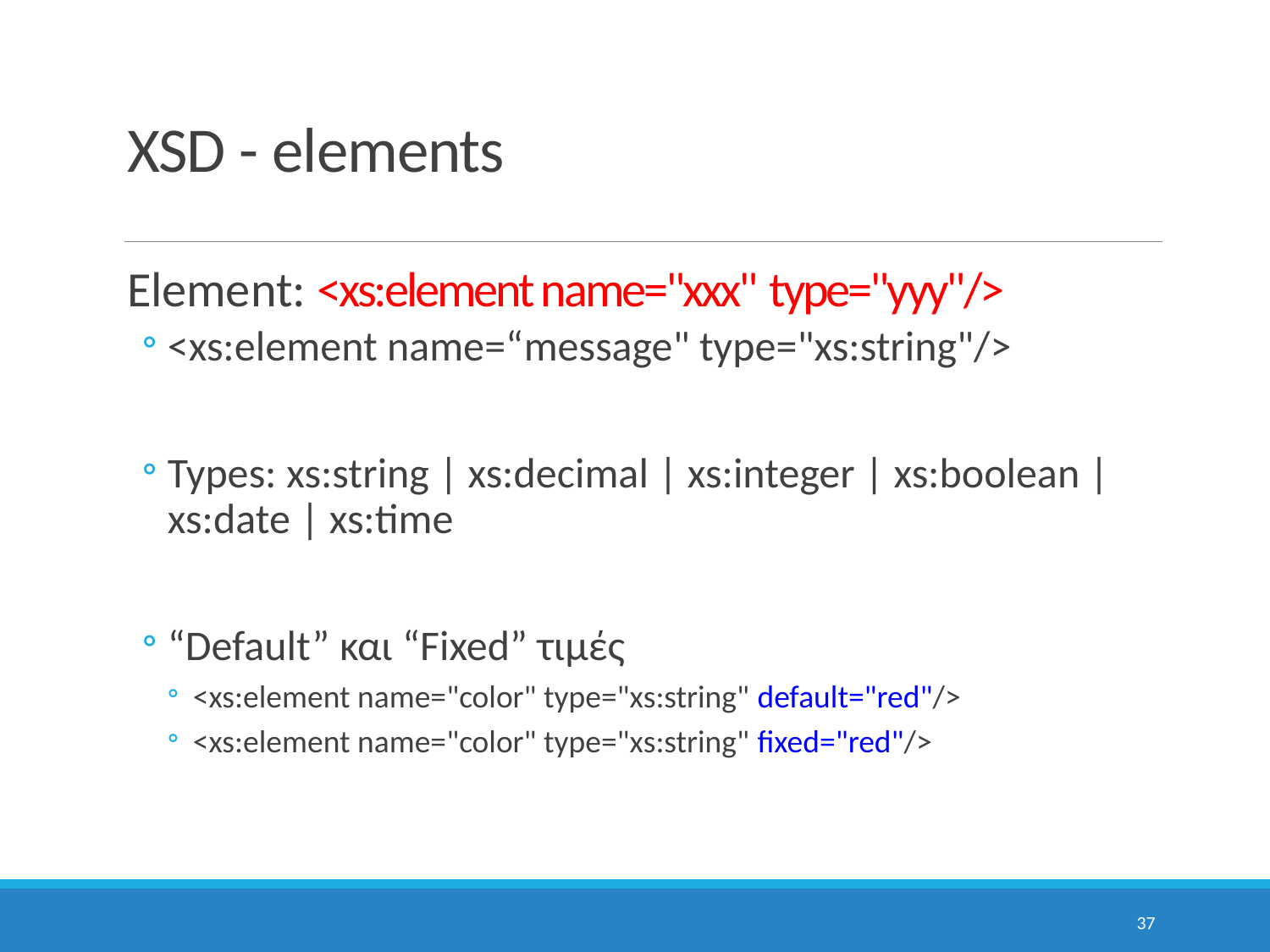

# XSD - elements
Element: <xs:element name="xxx" type="yyy"/>
<xs:element name=“message" type="xs:string"/>

Types: xs:string | xs:decimal | xs:integer | xs:boolean | xs:date | xs:time

“Default” και “Fixed” τιμές
<xs:element name="color" type="xs:string" default="red"/>
<xs:element name="color" type="xs:string" fixed="red"/>
37